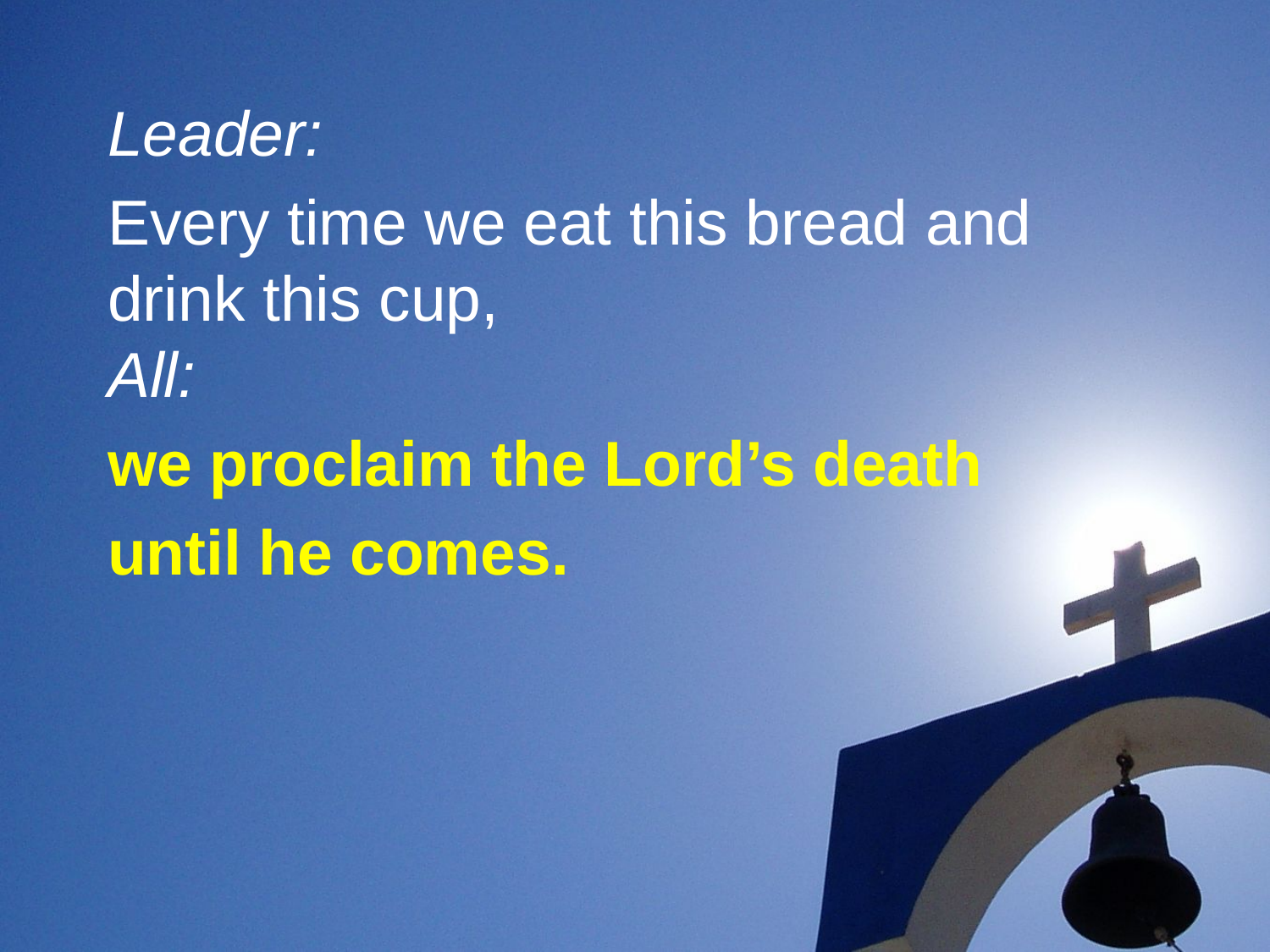

Leader:
Every time we eat this bread and drink this cup,
All:
we proclaim the Lord’s death
until he comes.